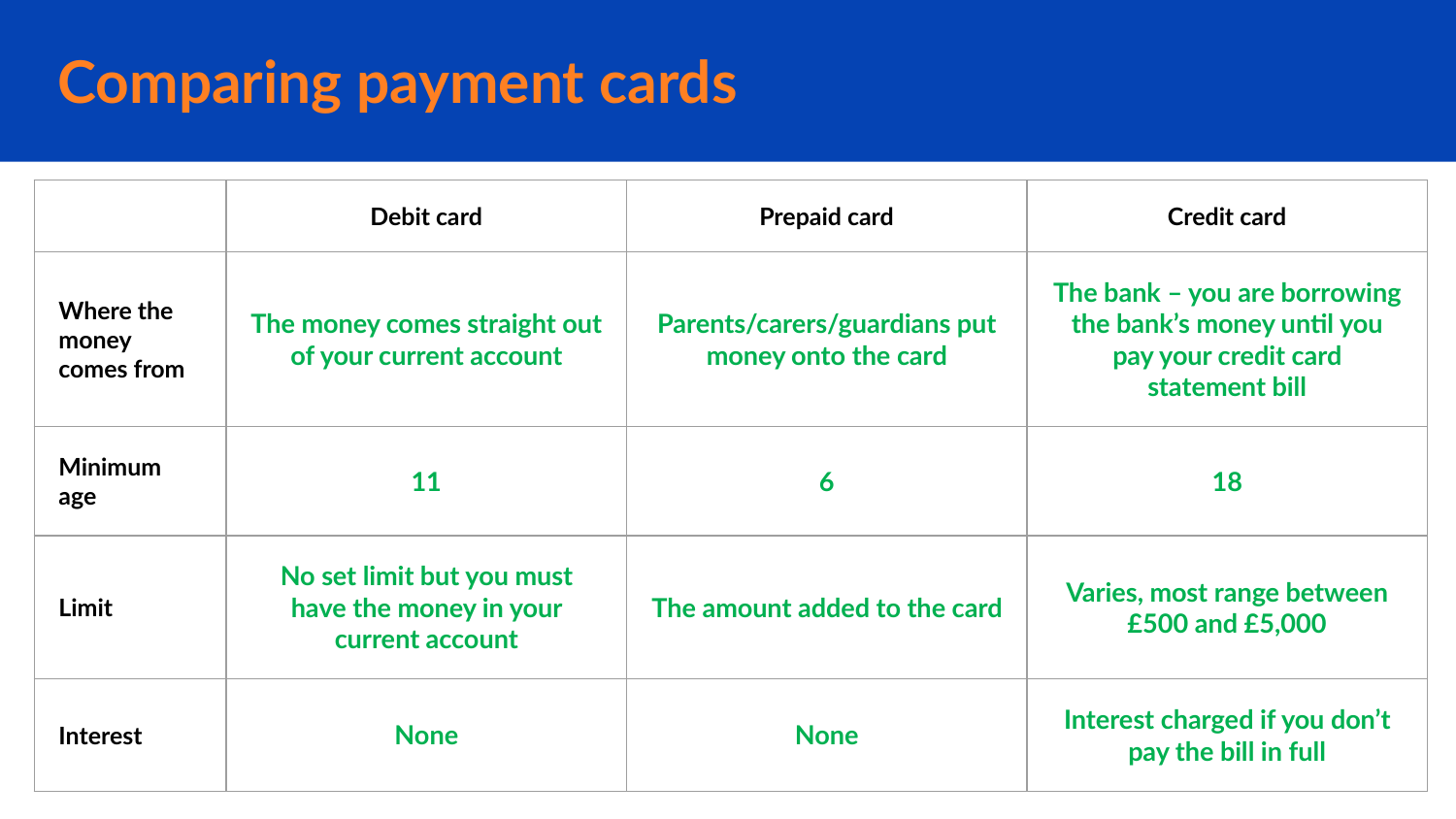

# Comparing payment cards
|  | Debit card | Prepaid card | Credit card |
| --- | --- | --- | --- |
| Where the money comes from | The money comes straight out of your current account | Parents/carers/guardians put money onto the card | The bank – you are borrowing the bank’s money until you pay your credit card statement bill |
| Minimum age | 11 | 6 | 18 |
| Limit | No set limit but you must have the money in your current account | The amount added to the card | Varies, most range between £500 and £5,000 |
| Interest | None | None | Interest charged if you don’t pay the bill in full |